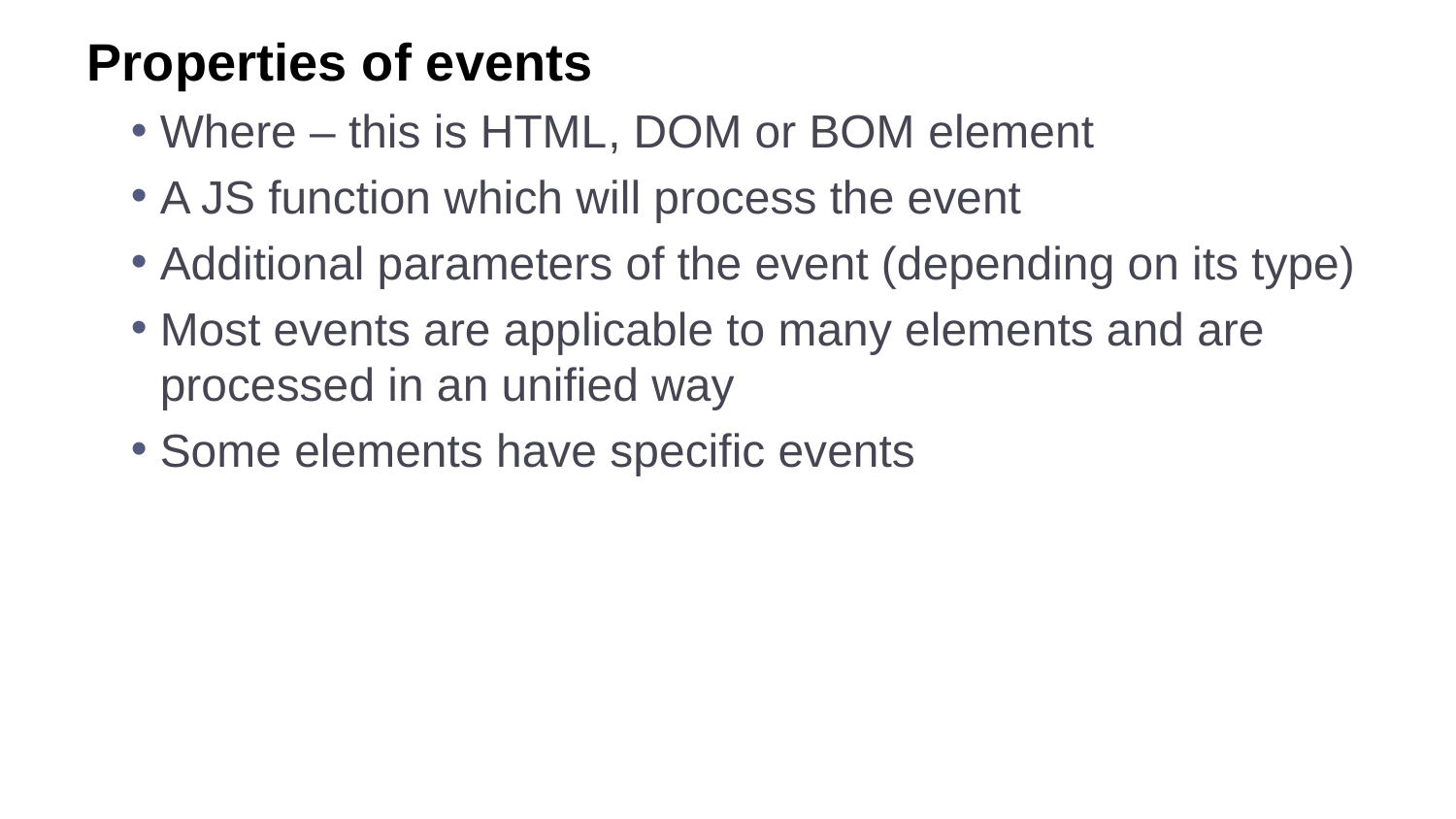

Properties of events
Where – this is HTML, DOM or BOM element
A JS function which will process the event
Additional parameters of the event (depending on its type)
Most events are applicable to many elements and are processed in an unified way
Some elements have specific events